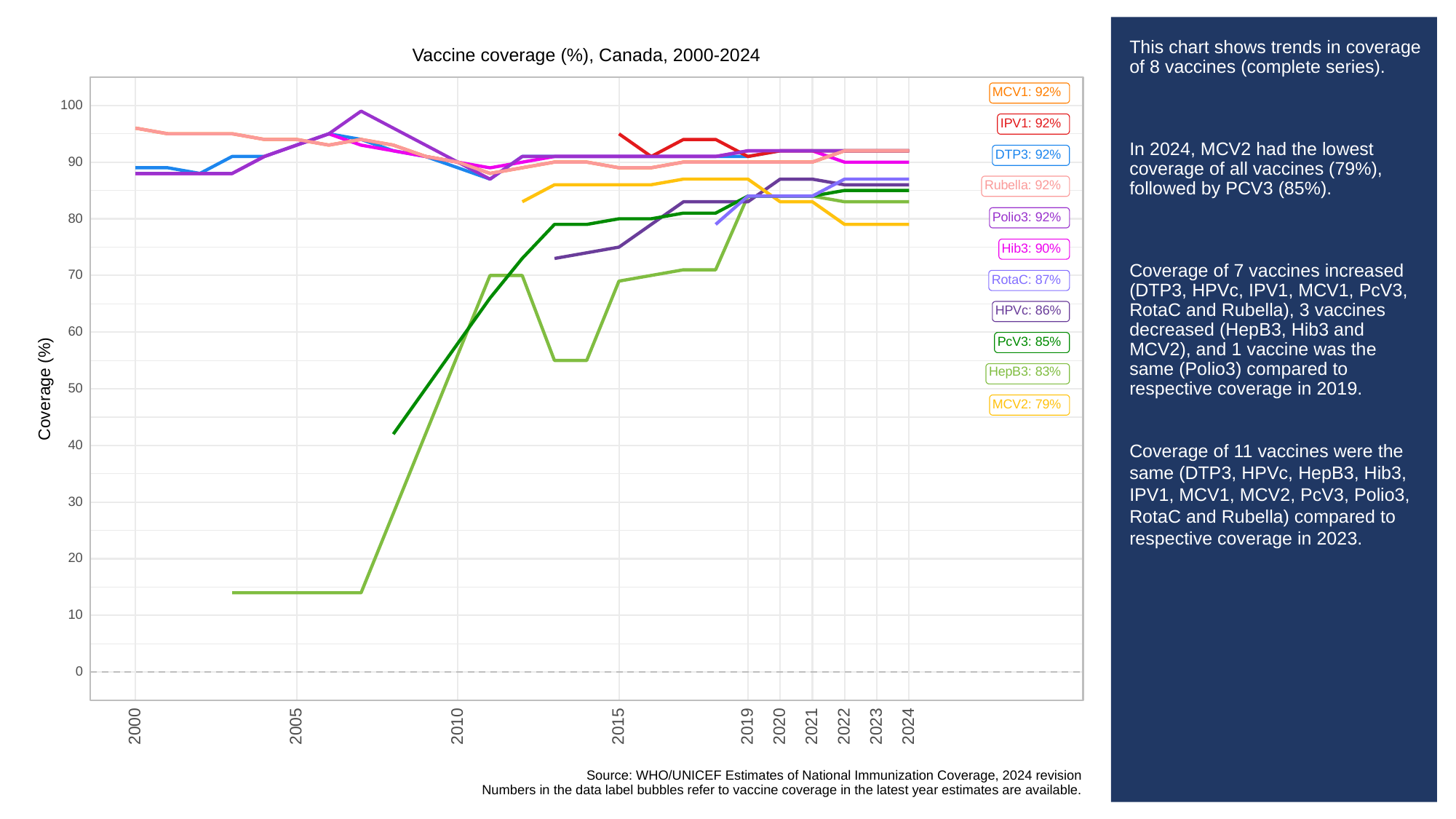

# This chart shows trends in coverage of 8 vaccines (complete series).

In 2024, MCV2 had the lowest coverage of all vaccines (79%), followed by PCV3 (85%).

Coverage of 7 vaccines increased (DTP3, HPVc, IPV1, MCV1, PcV3, RotaC and Rubella), 3 vaccines decreased (HepB3, Hib3 and MCV2), and 1 vaccine was the same (Polio3) compared to respective coverage in 2019.

Coverage of 11 vaccines were the same (DTP3, HPVc, HepB3, Hib3, IPV1, MCV1, MCV2, PcV3, Polio3, RotaC and Rubella) compared to respective coverage in 2023.

Vaccine coverage (%), Canada, 2000-2024

MCV1: 92%

100

IPV1: 92%

DTP3: 92%

90

Rubella: 92%

Polio3: 92%
80

Hib3: 90%

70
RotaC: 87%

HPVc: 86%
60

PcV3: 85%

HepB3: 83%
Coverage (%)
50

MCV2: 79%

40

30

20

10

0

2023
2000
2005
2010
2015
2019
2020
2021
2022
2024
Source: WHO/UNICEF Estimates of National Immunization Coverage, 2024 revision
Numbers in the data label bubbles refer to vaccine coverage in the latest year estimates are available.